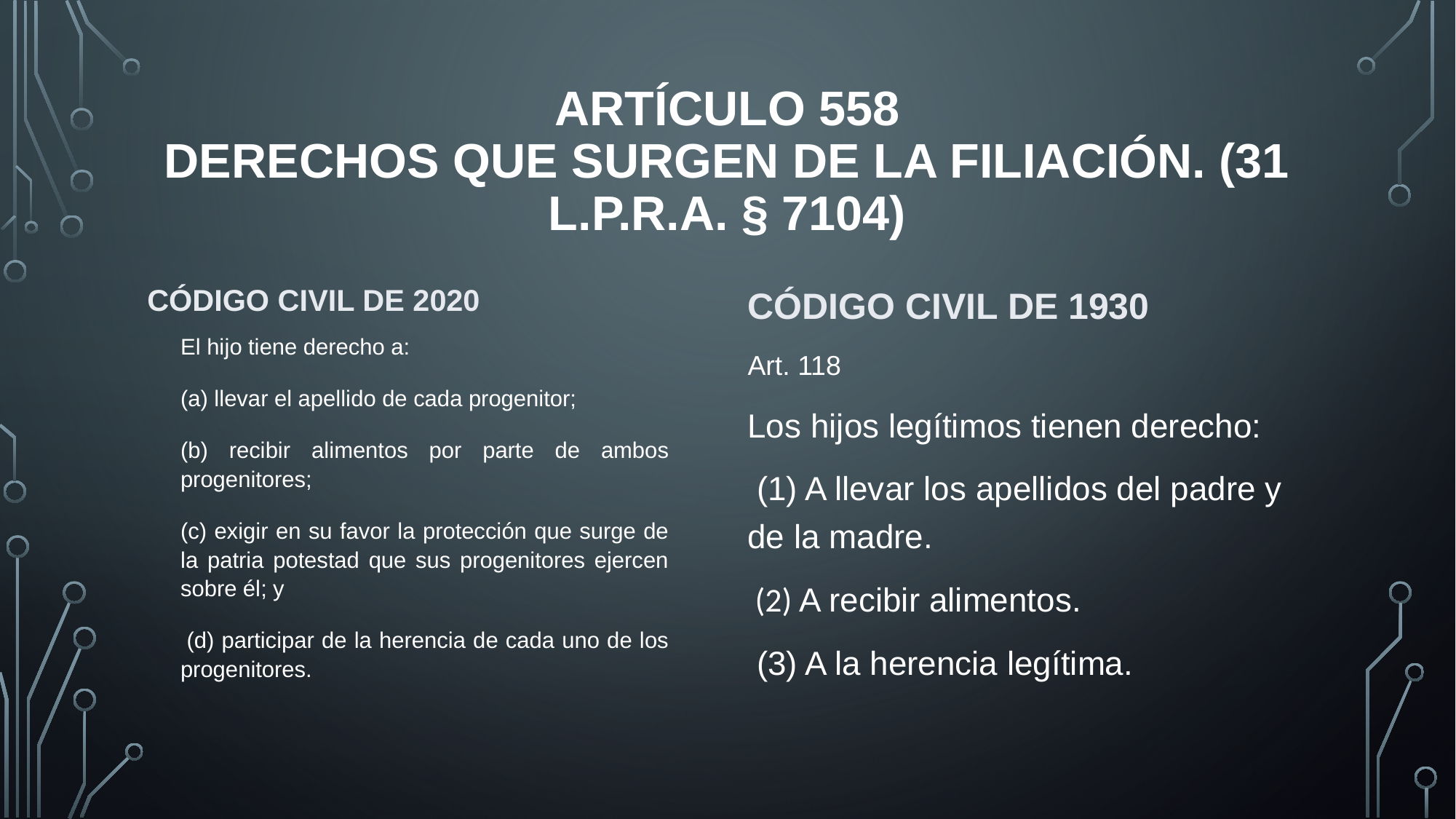

# Artículo 558 Derechos que surgen de la filiación. (31 L.P.R.A. § 7104)
CÓDIGO CIVIL DE 2020
El hijo tiene derecho a:
(a) llevar el apellido de cada progenitor;
(b) recibir alimentos por parte de ambos progenitores;
(c) exigir en su favor la protección que surge de la patria potestad que sus progenitores ejercen sobre él; y
 (d) participar de la herencia de cada uno de los progenitores.
CÓDIGO CIVIL DE 1930
Art. 118
Los hijos legítimos tienen derecho:
 (1) A llevar los apellidos del padre y de la madre.
 (2) A recibir alimentos.
 (3) A la herencia legítima.